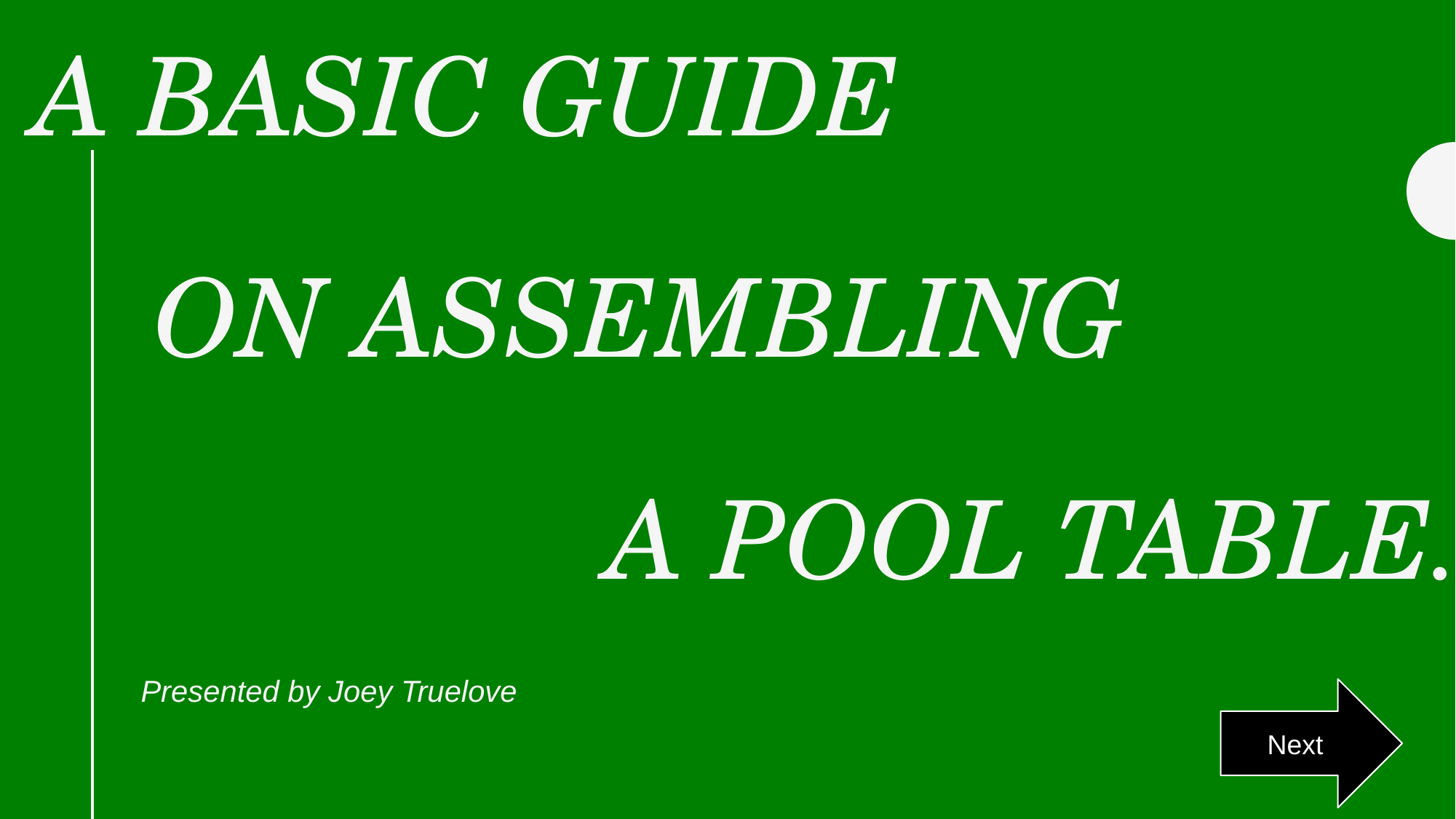

# A Basic guide on assembling A pool table.
Presented by Joey Truelove
Next